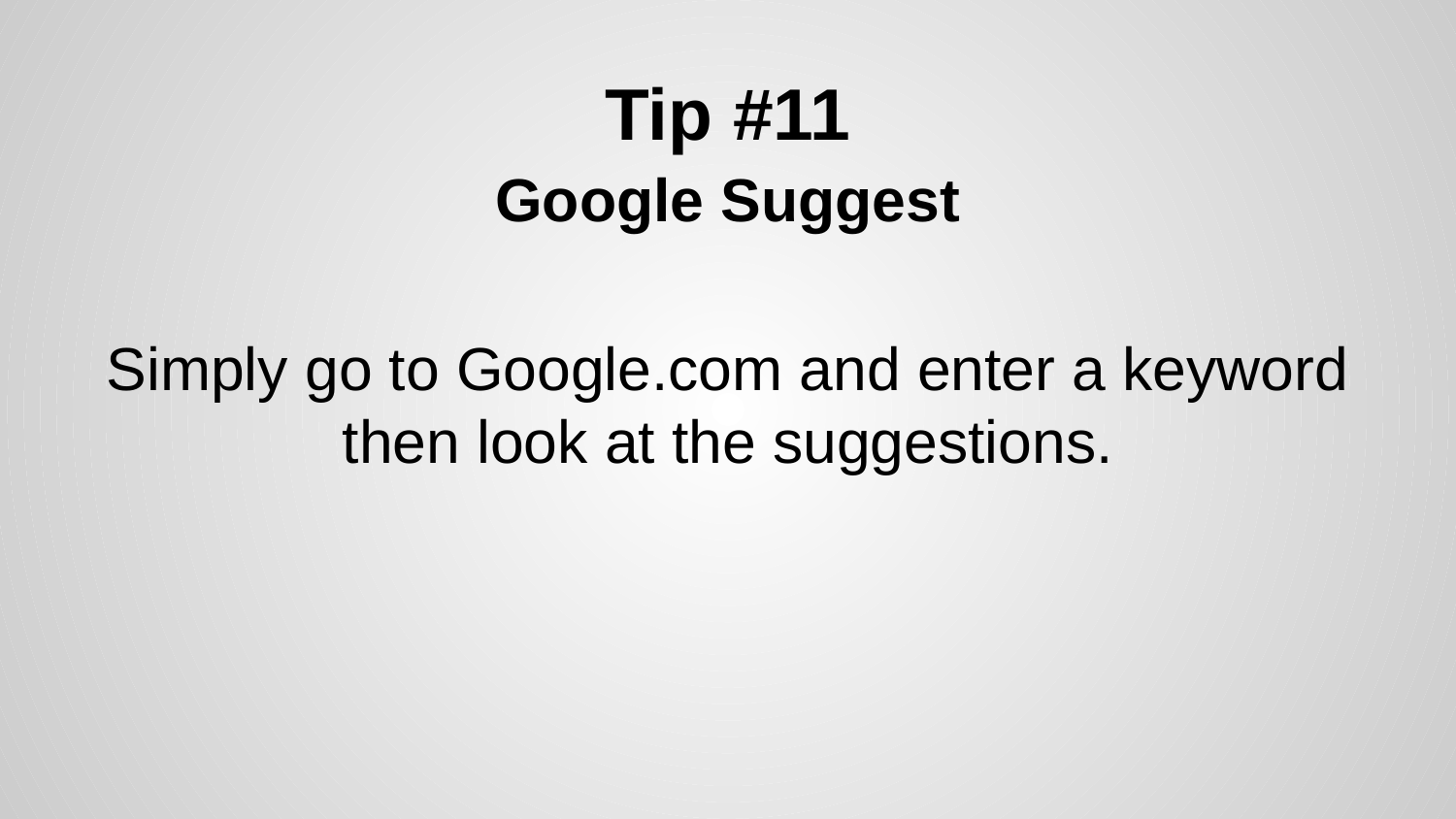

# Tip #11

Google Suggest

Simply go to Google.com and enter a keyword then look at the suggestions.